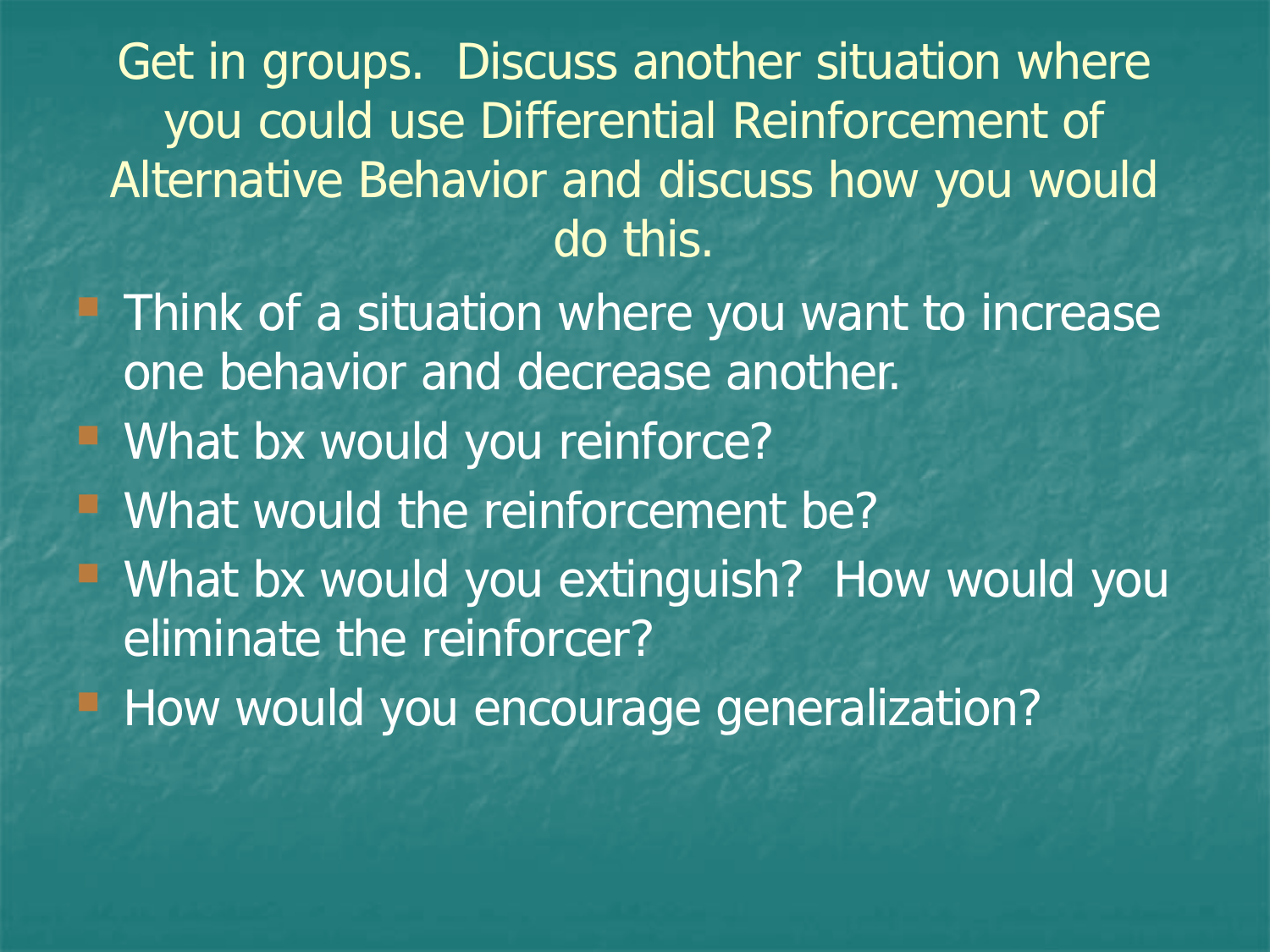

# Get in groups.  Discuss another situation where you could use Differential Reinforcement of Alternative Behavior and discuss how you would do this.
Think of a situation where you want to increase one behavior and decrease another.
What bx would you reinforce?
What would the reinforcement be?
What bx would you extinguish?  How would you eliminate the reinforcer?
How would you encourage generalization?